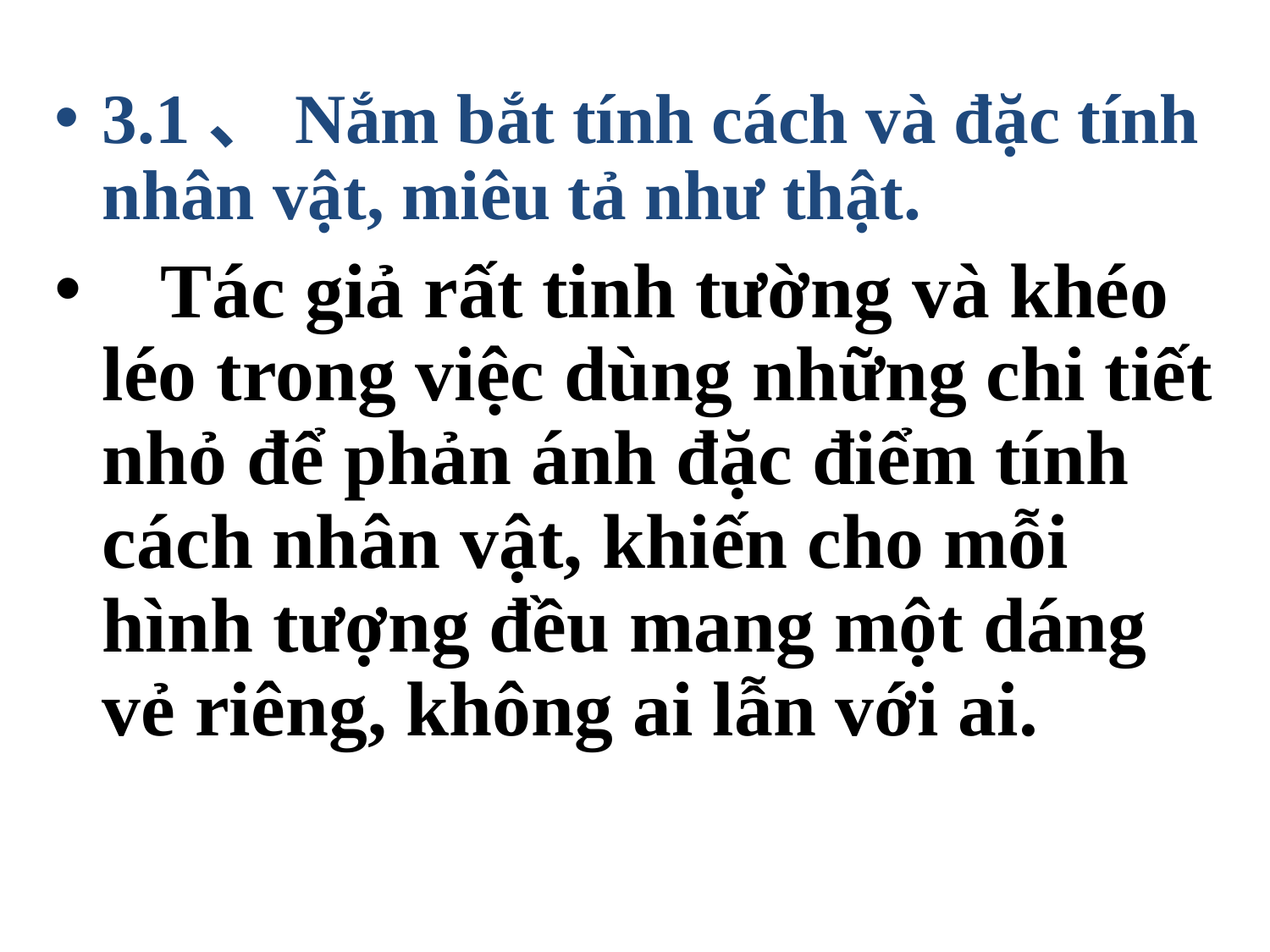

3.1、Nắm bắt tính cách và đặc tính nhân vật, miêu tả như thật.
   Tác giả rất tinh tường và khéo léo trong việc dùng những chi tiết nhỏ để phản ánh đặc điểm tính cách nhân vật, khiến cho mỗi hình tượng đều mang một dáng vẻ riêng, không ai lẫn với ai.